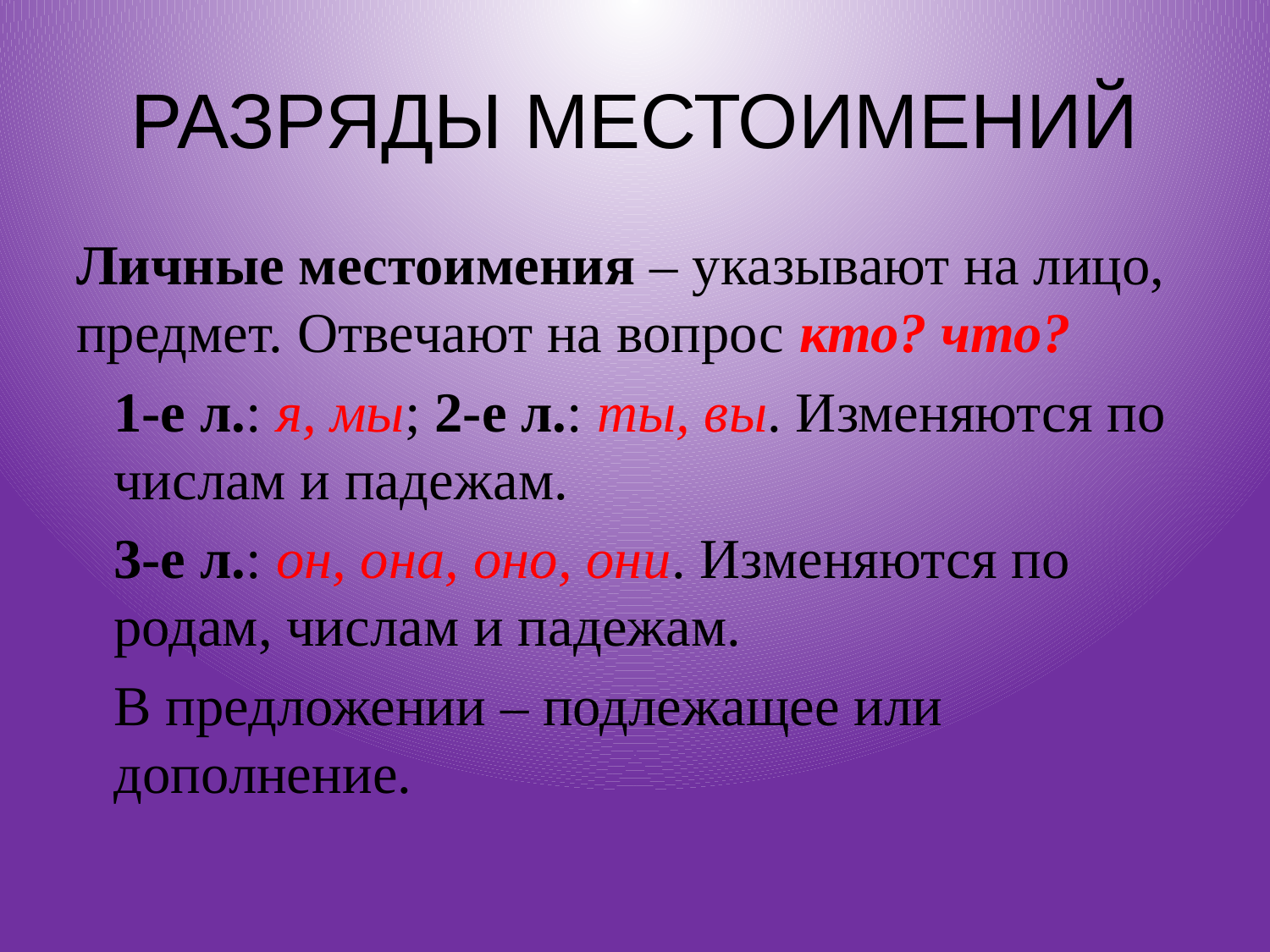

# РАЗРЯДЫ МЕСТОИМЕНИЙ
Личные местоимения – указывают на лицо, предмет. Отвечают на вопрос кто? что?
1-е л.: я, мы; 2-е л.: ты, вы. Изменяются по числам и падежам.
3-е л.: он, она, оно, они. Изменяются по родам, числам и падежам.
В предложении – подлежащее или дополнение.